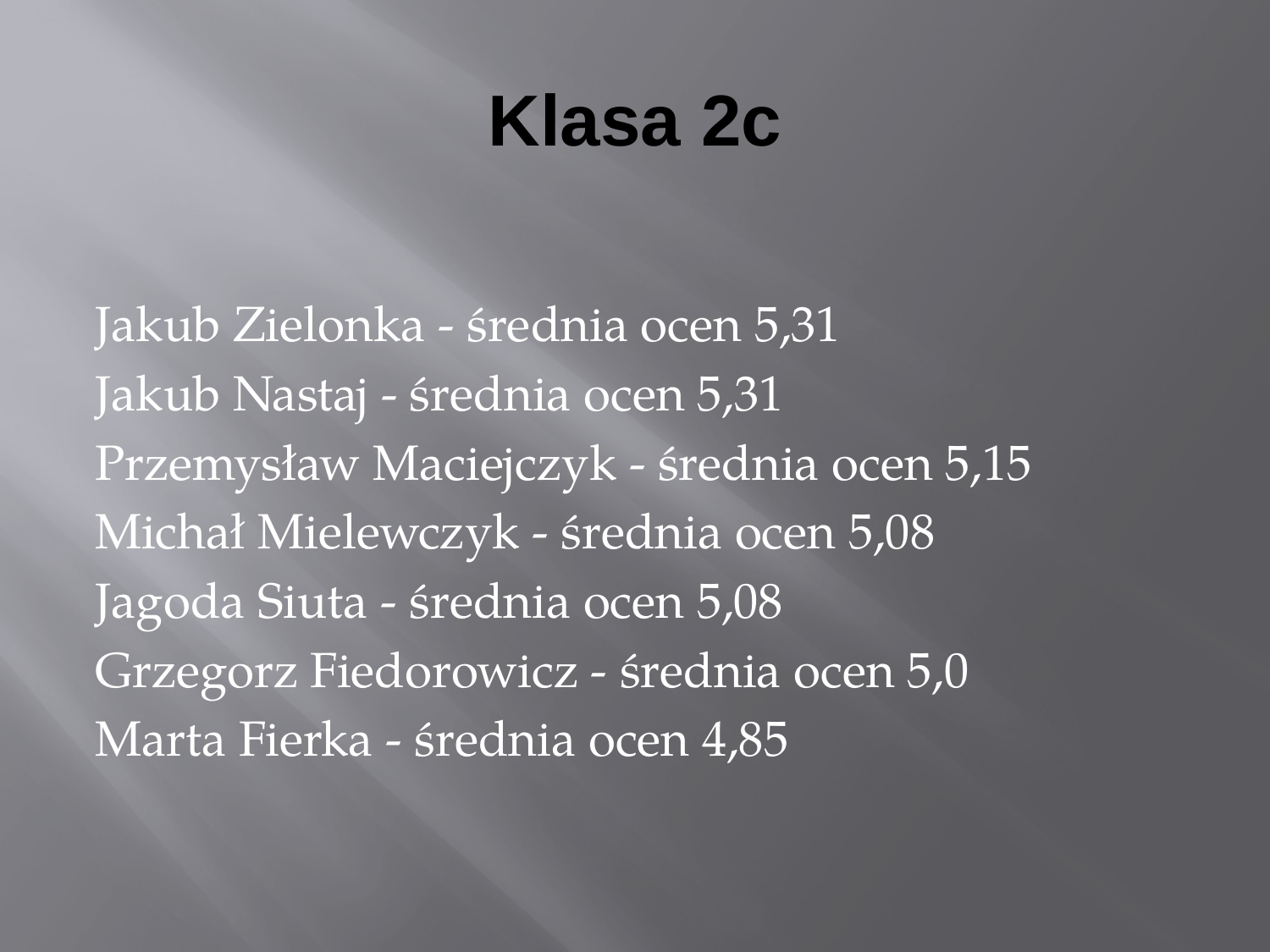

# Klasa 2c
Jakub Zielonka - średnia ocen 5,31
Jakub Nastaj - średnia ocen 5,31
Przemysław Maciejczyk - średnia ocen 5,15
Michał Mielewczyk - średnia ocen 5,08
Jagoda Siuta - średnia ocen 5,08
Grzegorz Fiedorowicz - średnia ocen 5,0
Marta Fierka - średnia ocen 4,85